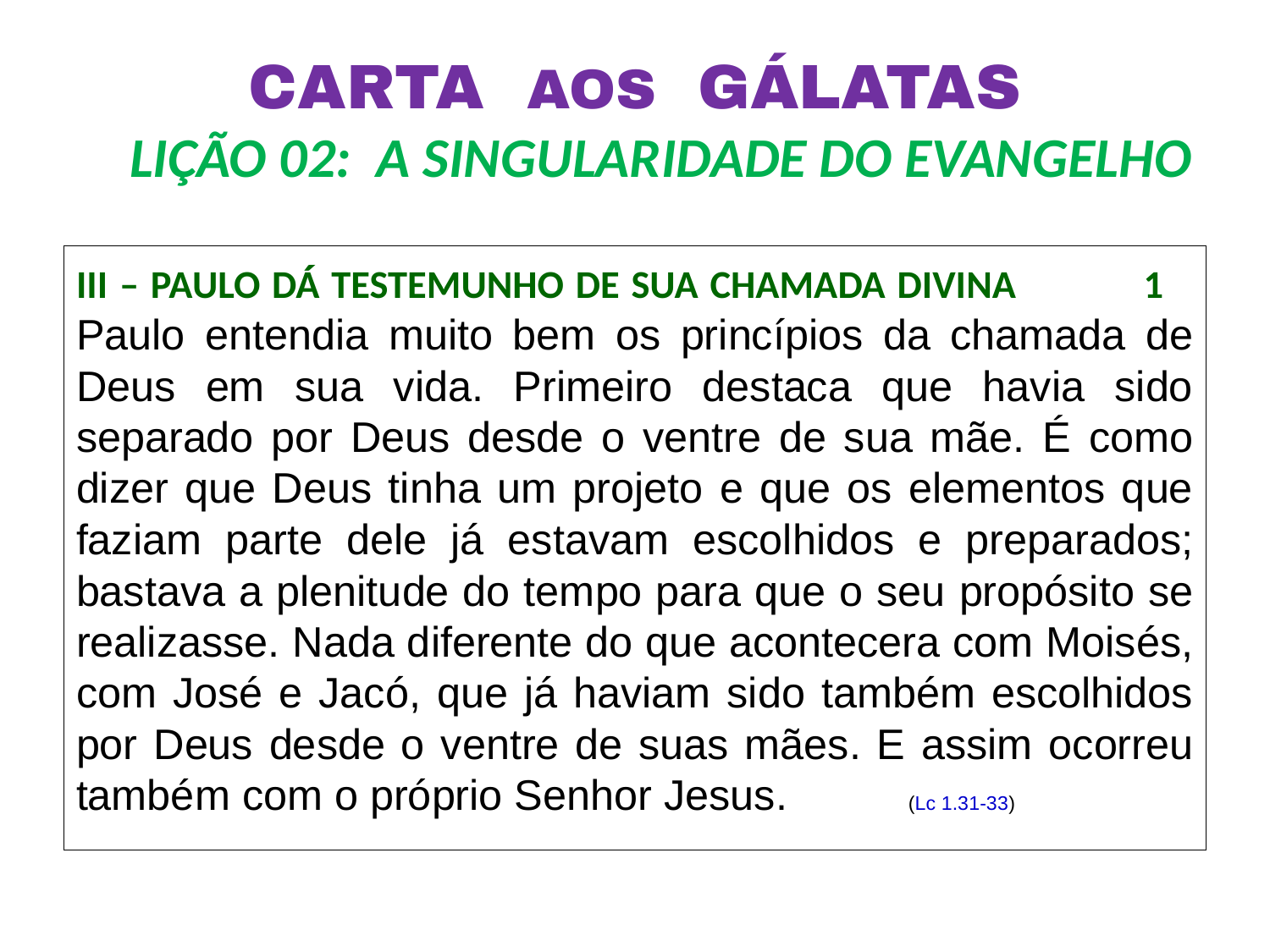

# CARTA  AOS  GÁLATAS LIÇÃO 02:  A SINGULARIDADE DO EVANGELHO
III – PAULO DÁ TESTEMUNHO DE SUA CHAMADA DIVINA           1 	Paulo entendia muito bem os princípios da chamada de Deus em sua vida. Primeiro destaca que havia sido separado por Deus desde o ventre de sua mãe. É como dizer que Deus tinha um projeto e que os elementos que faziam parte dele já estavam escolhidos e preparados; bastava a plenitude do tempo para que o seu propósito se realizasse. Nada diferente do que acontecera com Moisés, com José e Jacó, que já haviam sido também escolhidos por Deus desde o ventre de suas mães. E assim ocorreu também com o próprio Senhor Jesus.		 (Lc 1.31-33)